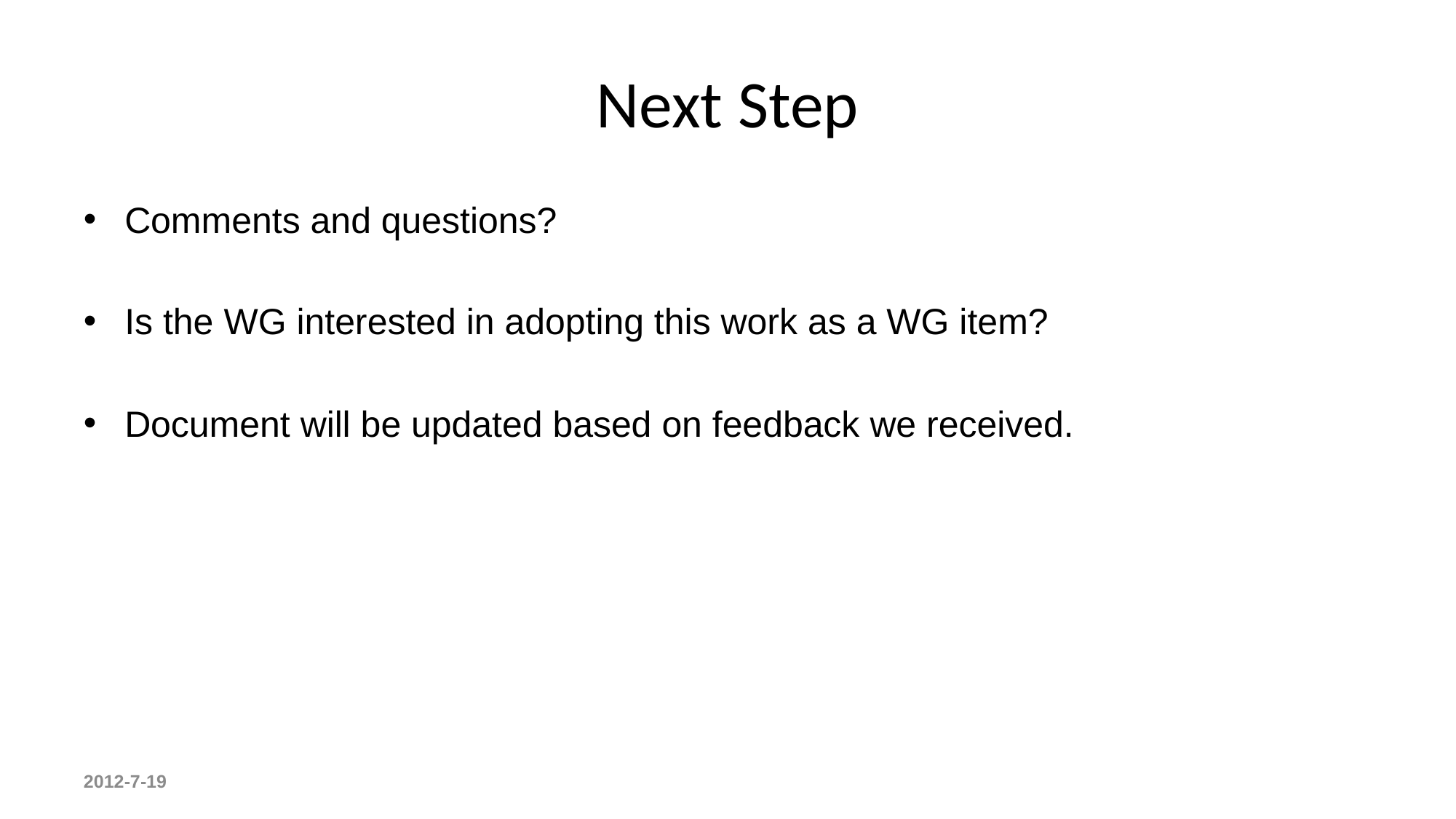

# Next Step
Comments and questions?

Is the WG interested in adopting this work as a WG item?

Document will be updated based on feedback we received.

2012-7-19